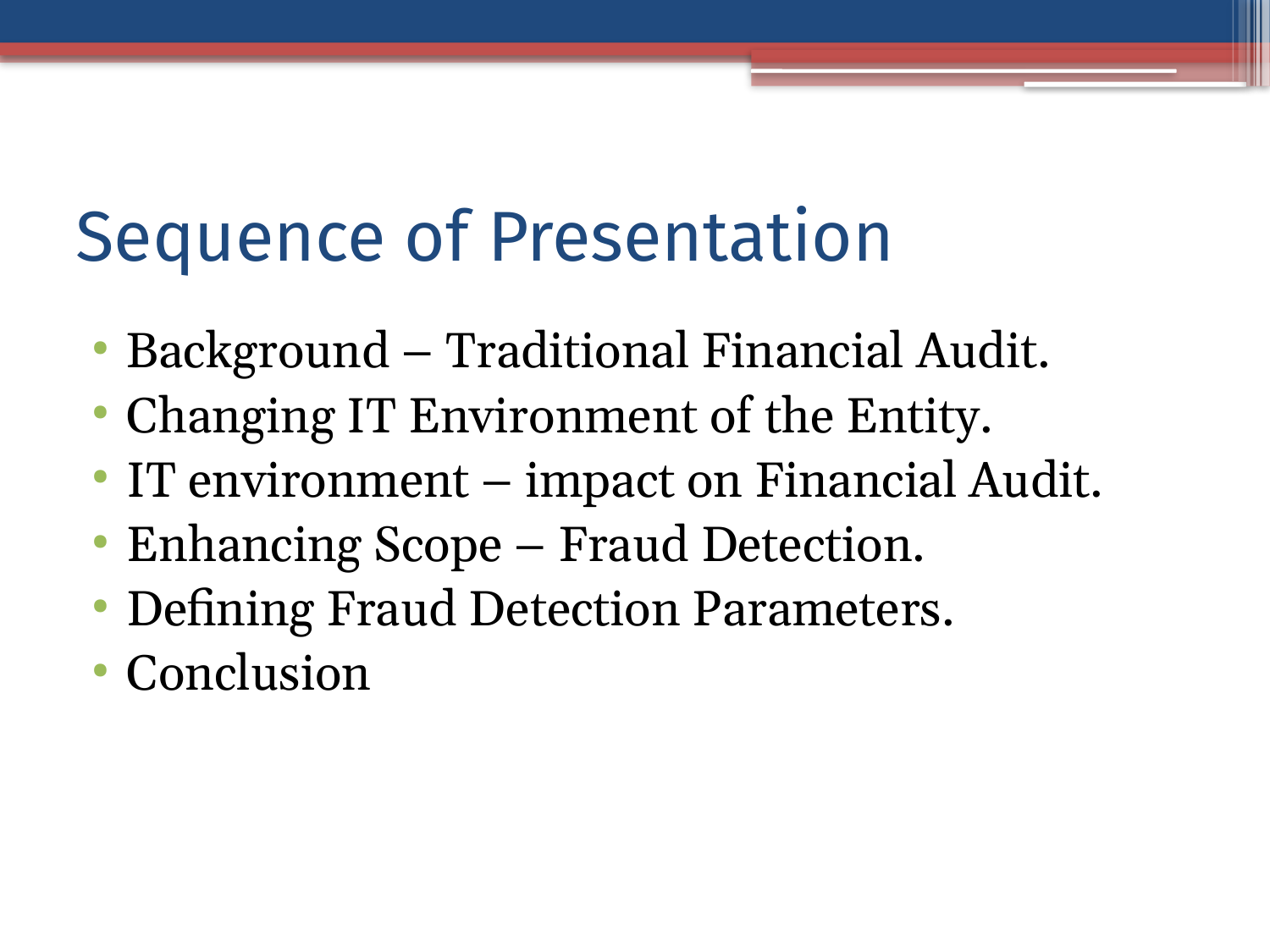

# Sequence of Presentation
Background – Traditional Financial Audit.
Changing IT Environment of the Entity.
IT environment – impact on Financial Audit.
Enhancing Scope – Fraud Detection.
Defining Fraud Detection Parameters.
Conclusion